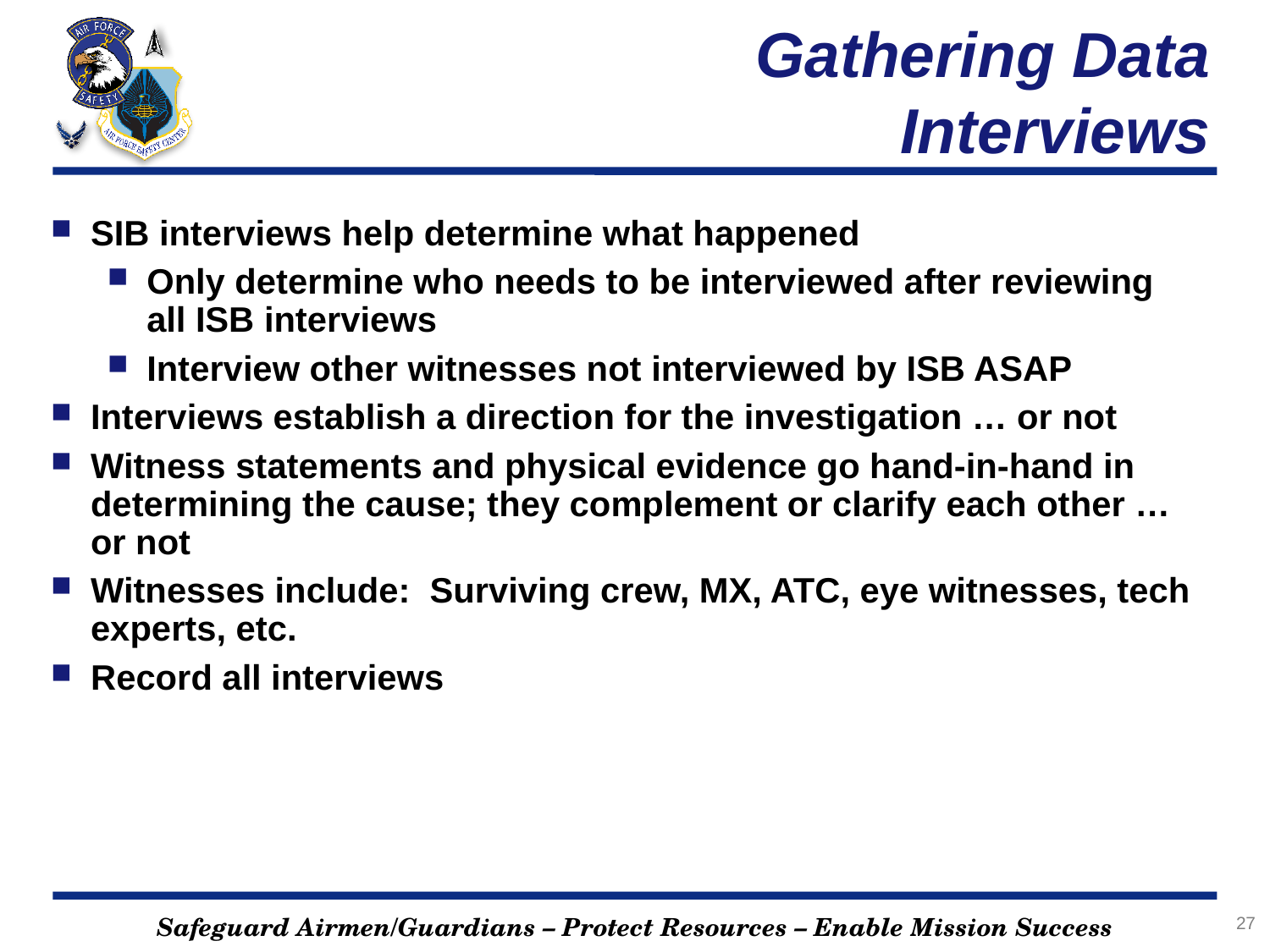

# Gathering Data Interviews
SIB interviews help determine what happened
Only determine who needs to be interviewed after reviewing all ISB interviews
Interview other witnesses not interviewed by ISB ASAP
Interviews establish a direction for the investigation … or not
Witness statements and physical evidence go hand-in-hand in determining the cause; they complement or clarify each other … or not
Witnesses include:  Surviving crew, MX, ATC, eye witnesses, tech experts, etc.
Record all interviews

27